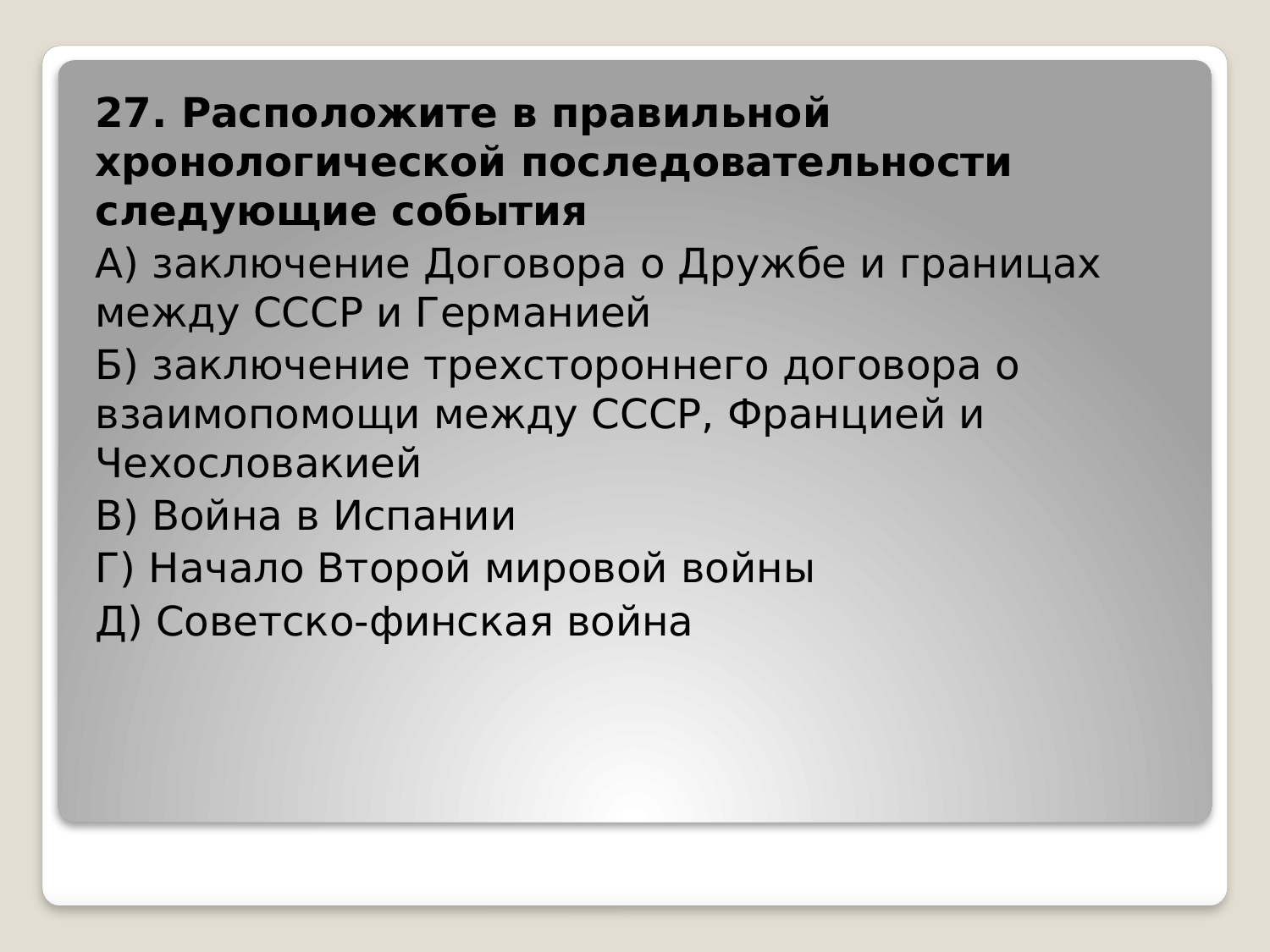

27. Расположите в правильной хронологической последовательности следующие события
А) заключение Договора о Дружбе и границах между СССР и Германией
Б) заключение трехстороннего договора о взаимопомощи между СССР, Францией и Чехословакией
В) Война в Испании
Г) Начало Второй мировой войны
Д) Советско-финская война

#